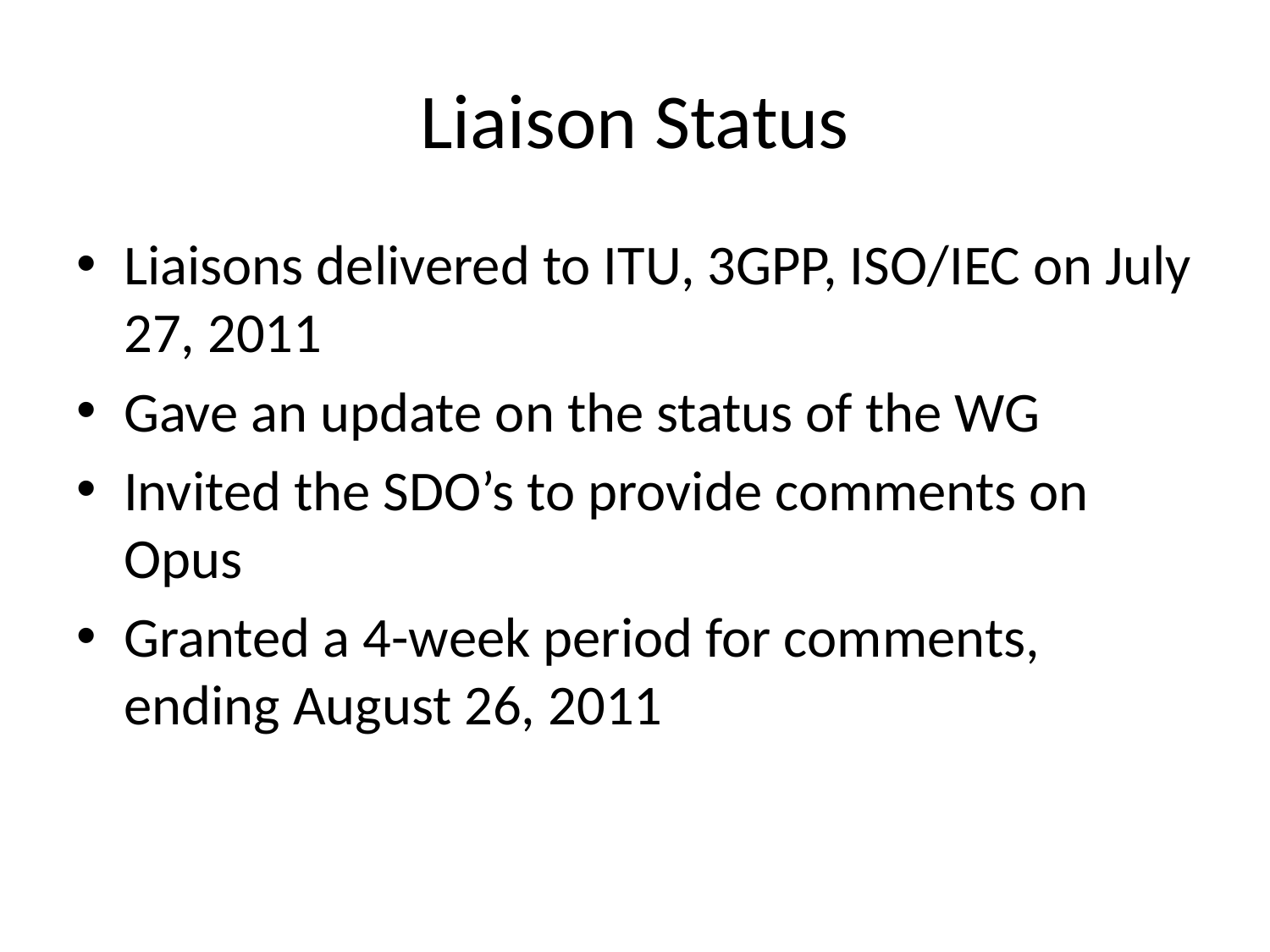

# Liaison Status
Liaisons delivered to ITU, 3GPP, ISO/IEC on July 27, 2011
Gave an update on the status of the WG
Invited the SDO’s to provide comments on Opus
Granted a 4-week period for comments, ending August 26, 2011